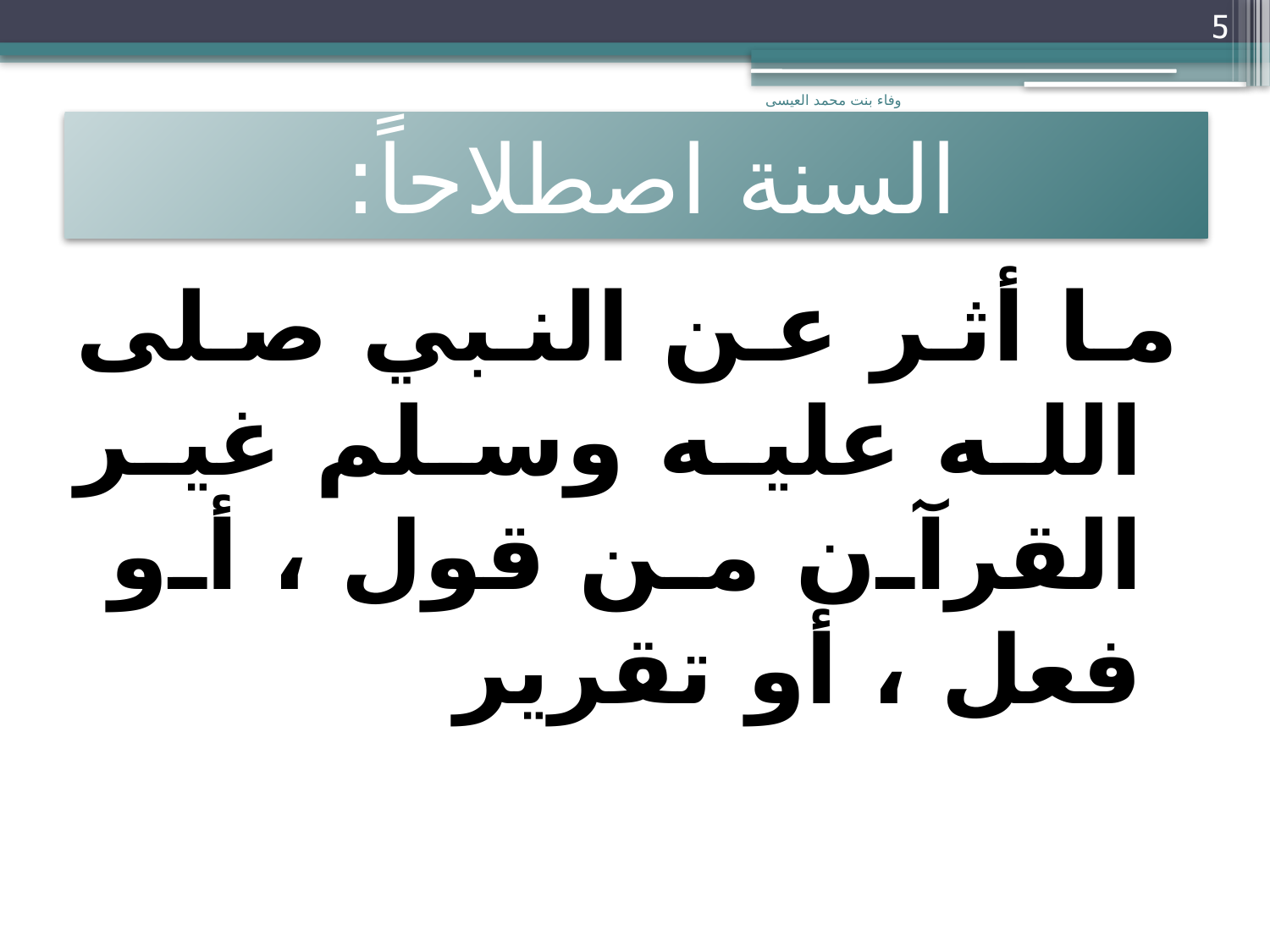

5
وفاء بنت محمد العيسى
السنة اصطلاحاً:
ما أثر عن النبي صلى الله عليه وسلم غير القرآن من قول ، أو  فعل ، أو تقرير